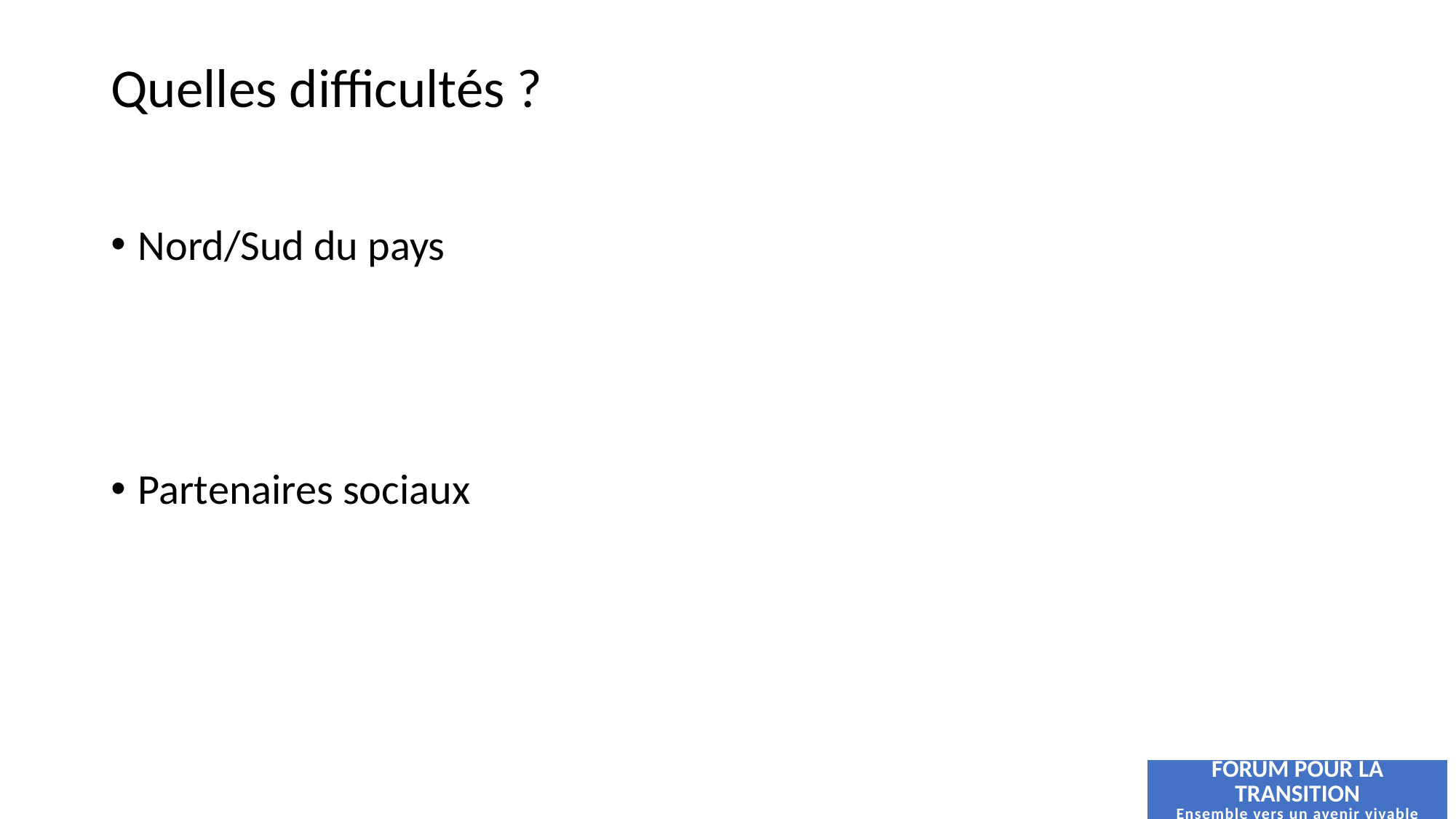

# Quelles difficultés ?
Nord/Sud du pays

Partenaires sociaux